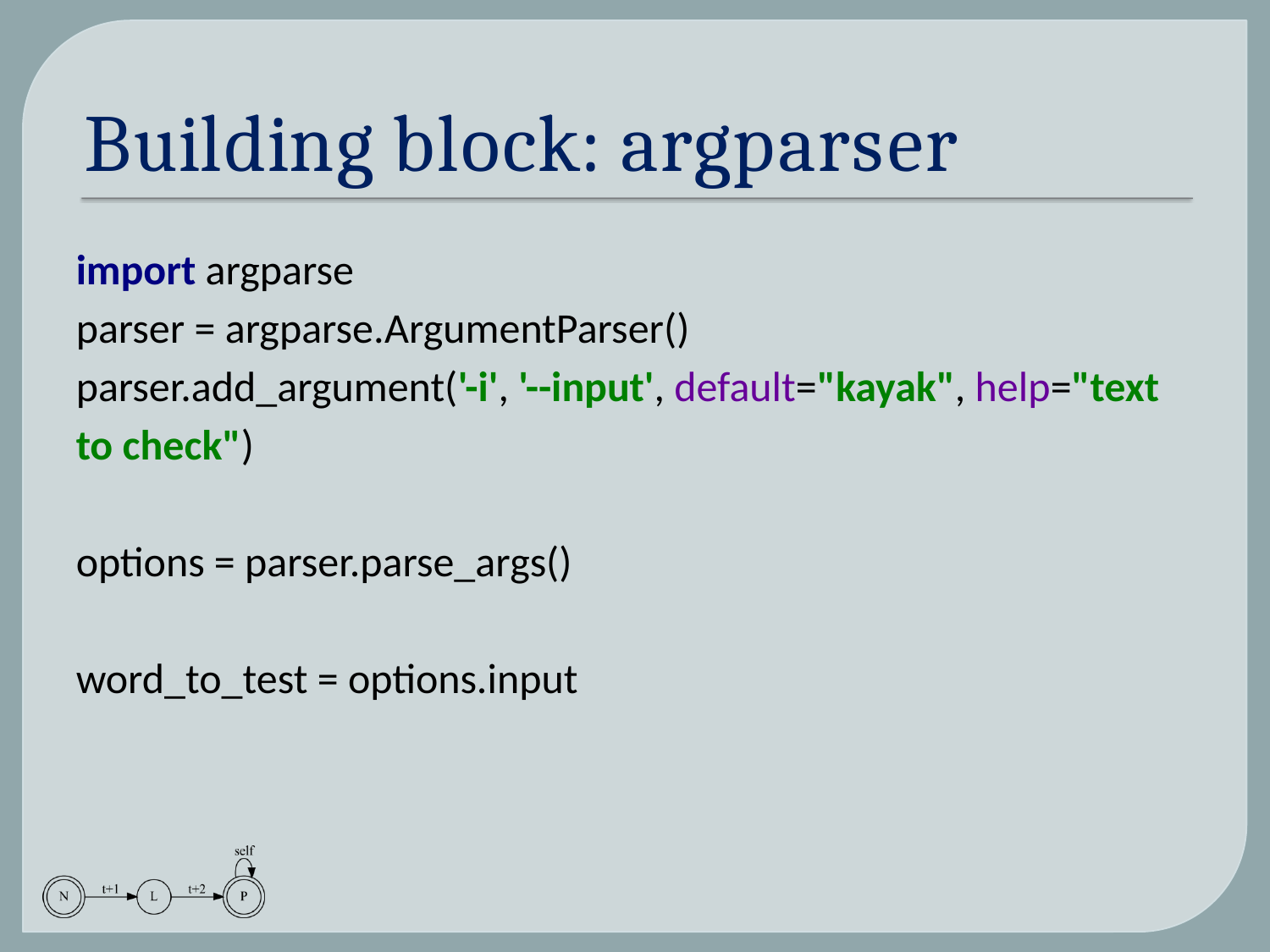

# Building block: argparser
import argparse
parser = argparse.ArgumentParser()
parser.add_argument('-i', '--input', default="kayak", help="text to check")
options = parser.parse_args()
word_to_test = options.input